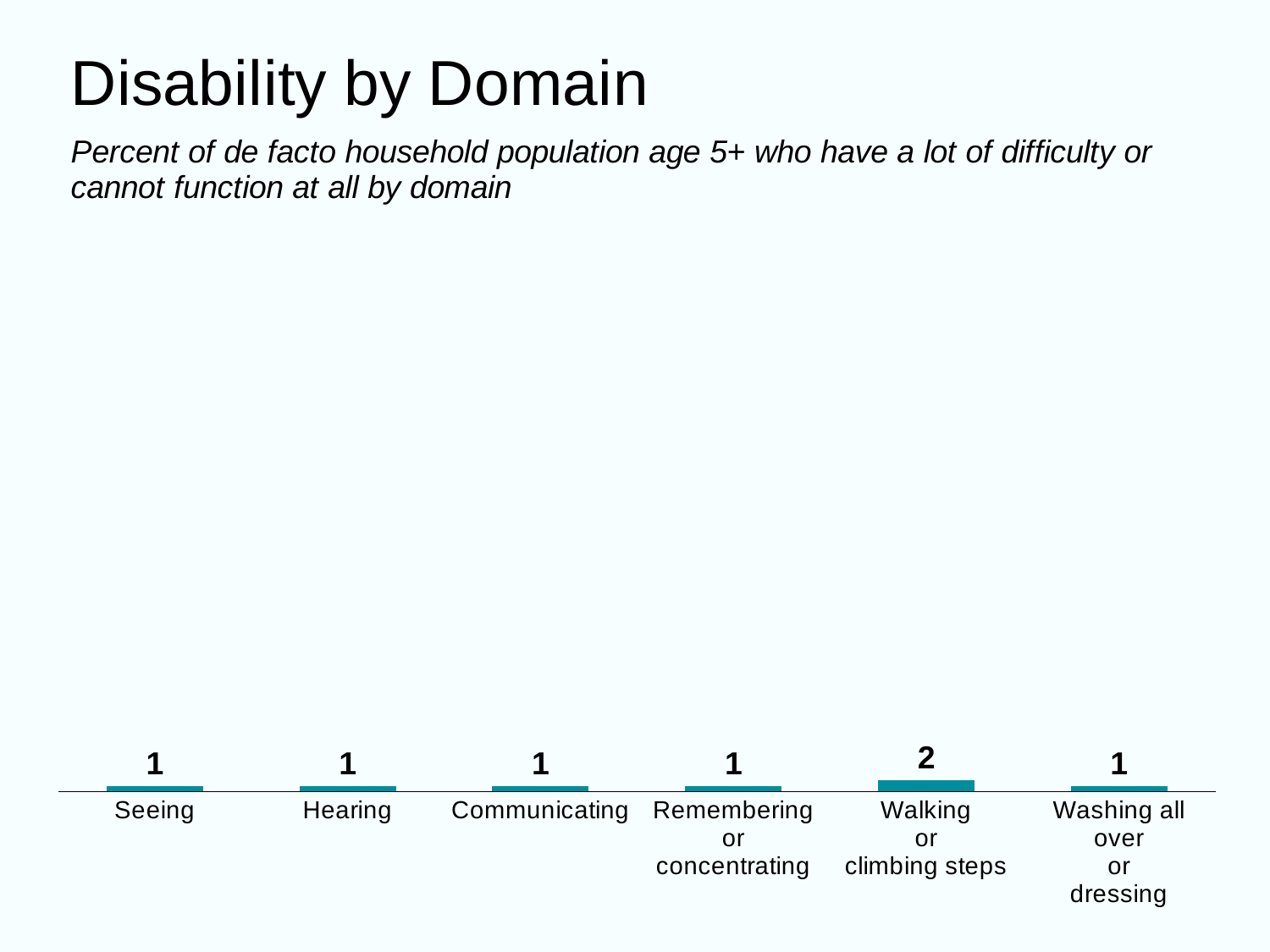

### Chart

| Category | population |
|---|---|
| Seeing | 1.0 |
| Hearing | 1.0 |
| Communicating | 1.0 |
| Remembering
or
concentrating | 1.0 |
| Walking
or
climbing steps | 2.0 |
| Washing all over
or
dressing | 1.0 |